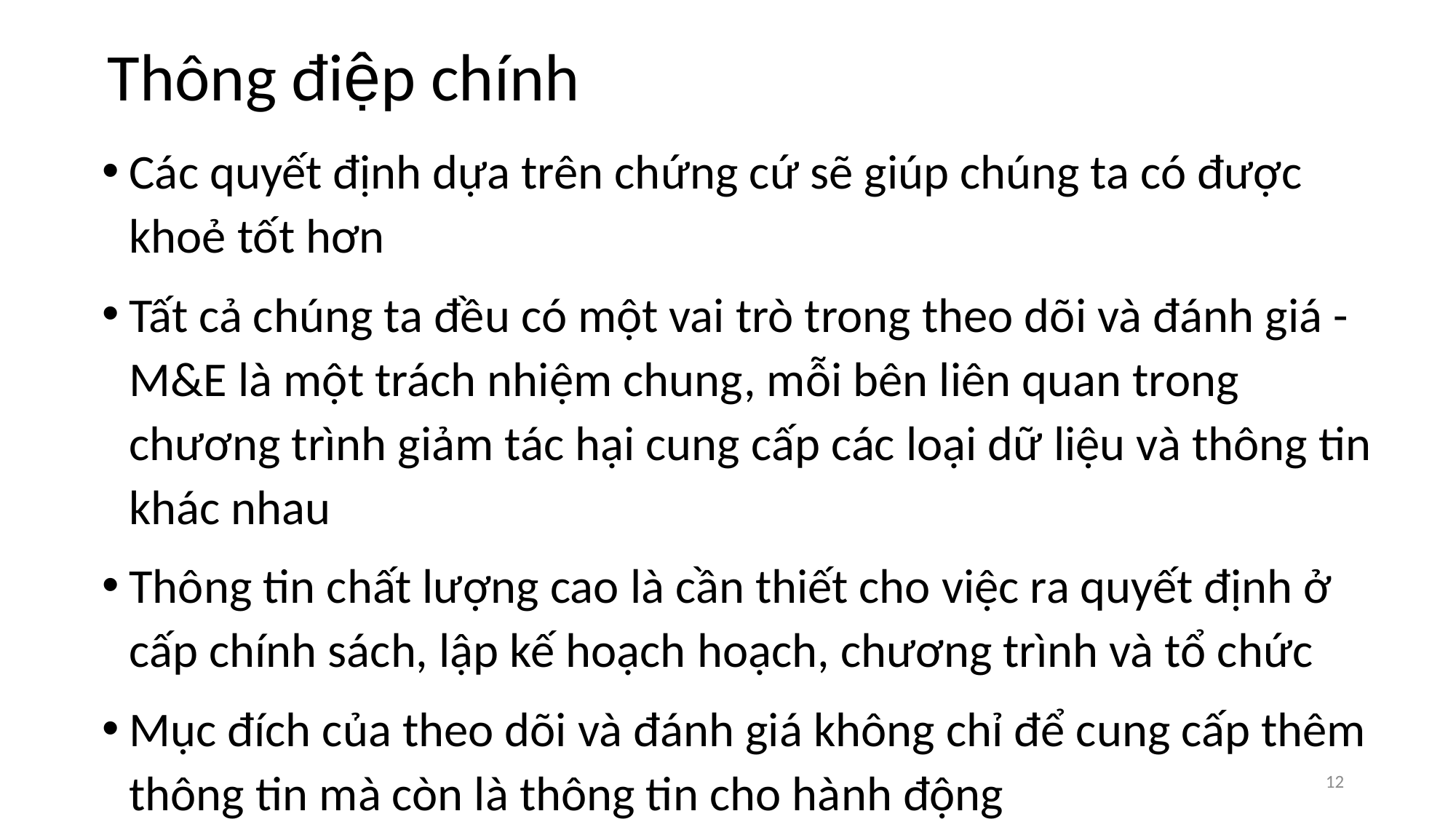

# Thông điệp chính
Các quyết định dựa trên chứng cứ sẽ giúp chúng ta có được khoẻ tốt hơn
Tất cả chúng ta đều có một vai trò trong theo dõi và đánh giá - M&E là một trách nhiệm chung, mỗi bên liên quan trong chương trình giảm tác hại cung cấp các loại dữ liệu và thông tin khác nhau
Thông tin chất lượng cao là cần thiết cho việc ra quyết định ở cấp chính sách, lập kế hoạch hoạch, chương trình và tổ chức
Mục đích của theo dõi và đánh giá không chỉ để cung cấp thêm thông tin mà còn là thông tin cho hành động
12